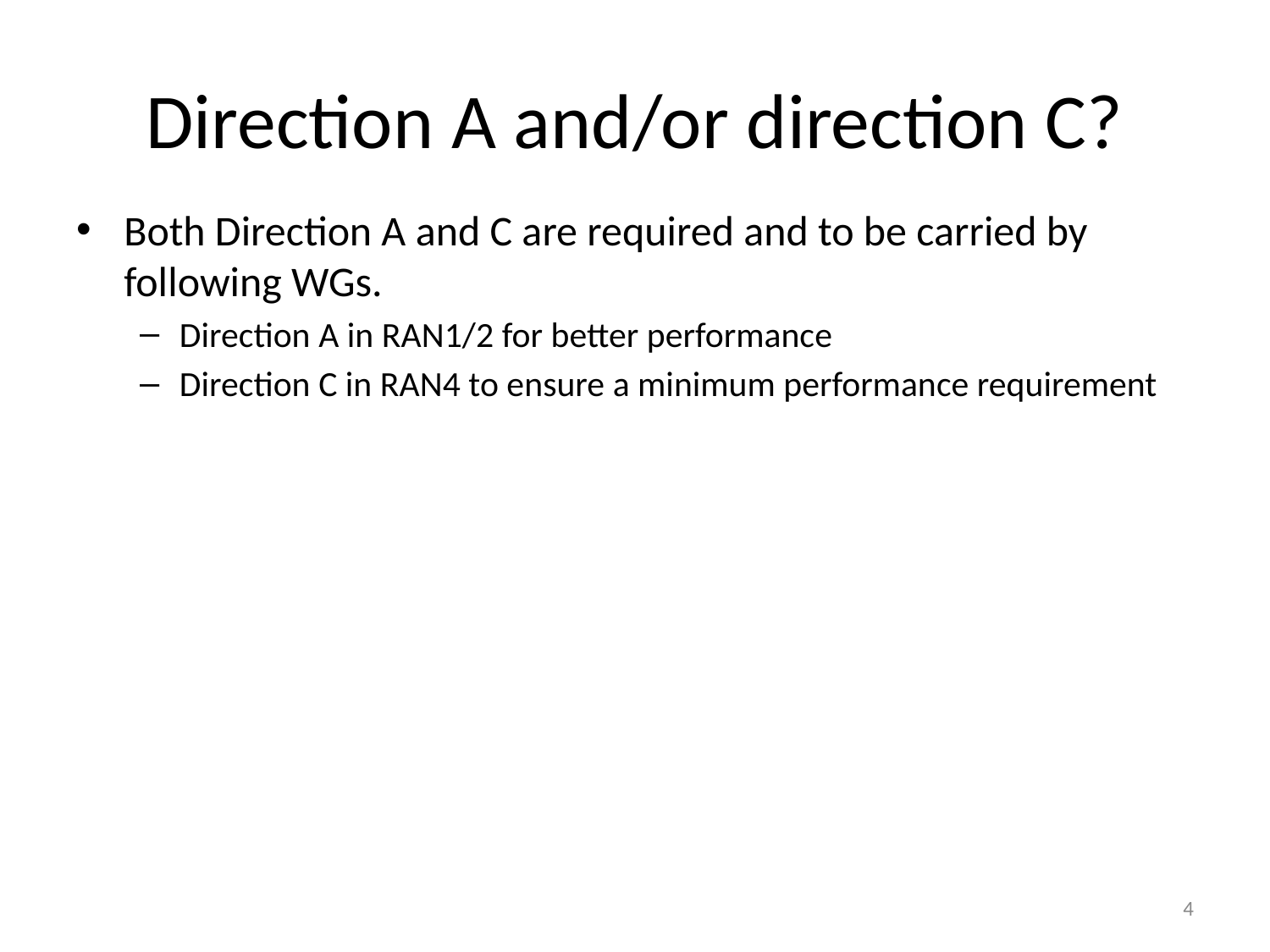

# Direction A and/or direction C?
Both Direction A and C are required and to be carried by following WGs.
Direction A in RAN1/2 for better performance
Direction C in RAN4 to ensure a minimum performance requirement

4